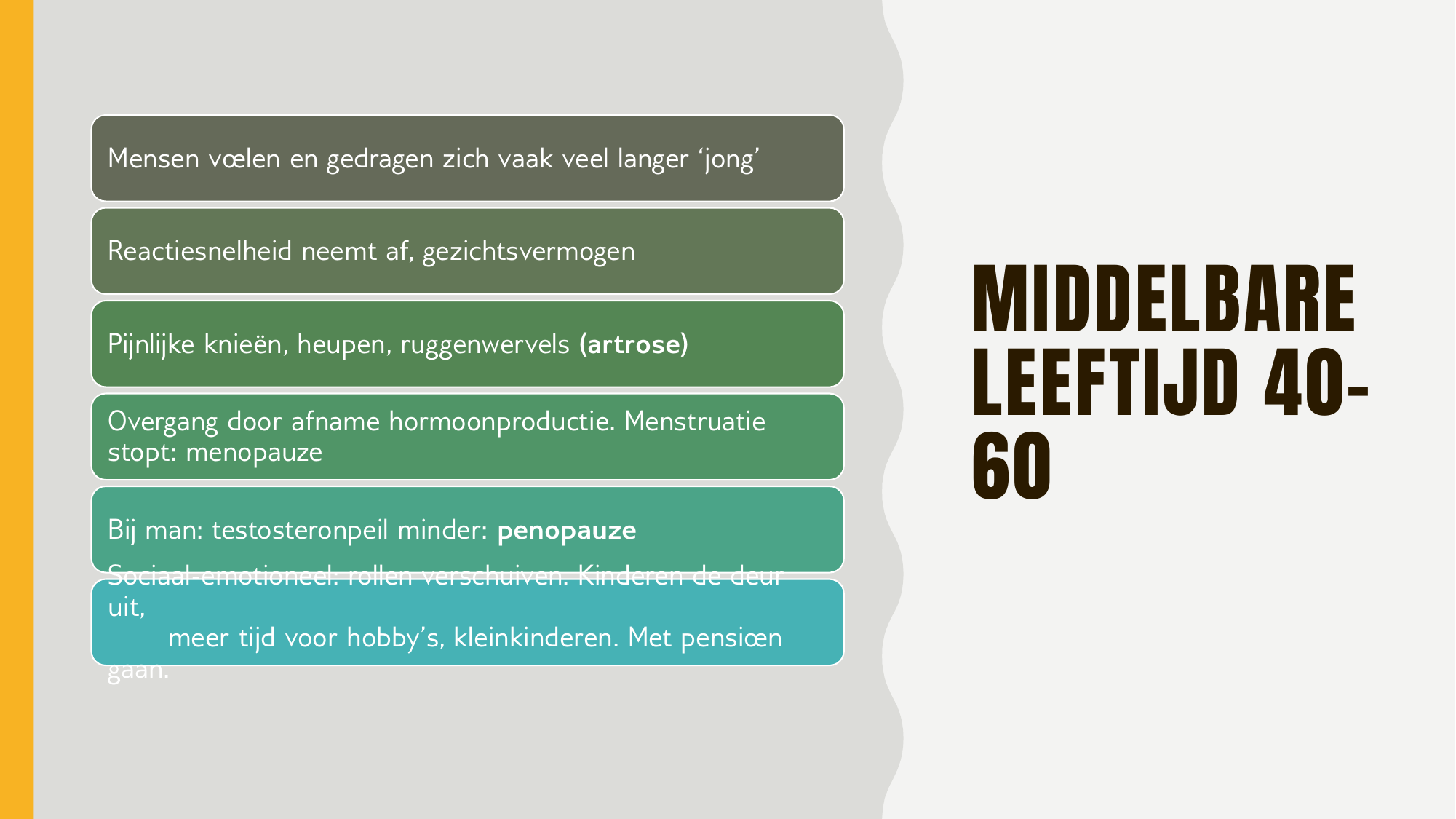

Mensen voelen en gedragen zich vaak veel langer ‘jong’
Reactiesnelheid neemt af, gezichtsvermogen
Pijnlijke knieën, heupen, ruggenwervels (artrose)
Overgang door afname hormoonproductie. Menstruatie stopt: menopauze
Bij man: testosteronpeil minder: penopauze
Sociaal-emotioneel: rollen verschuiven. Kinderen de deur uit,
       meer tijd voor hobby’s, kleinkinderen. Met pensioen gaan.
# Middelbare leeftijd 40-60